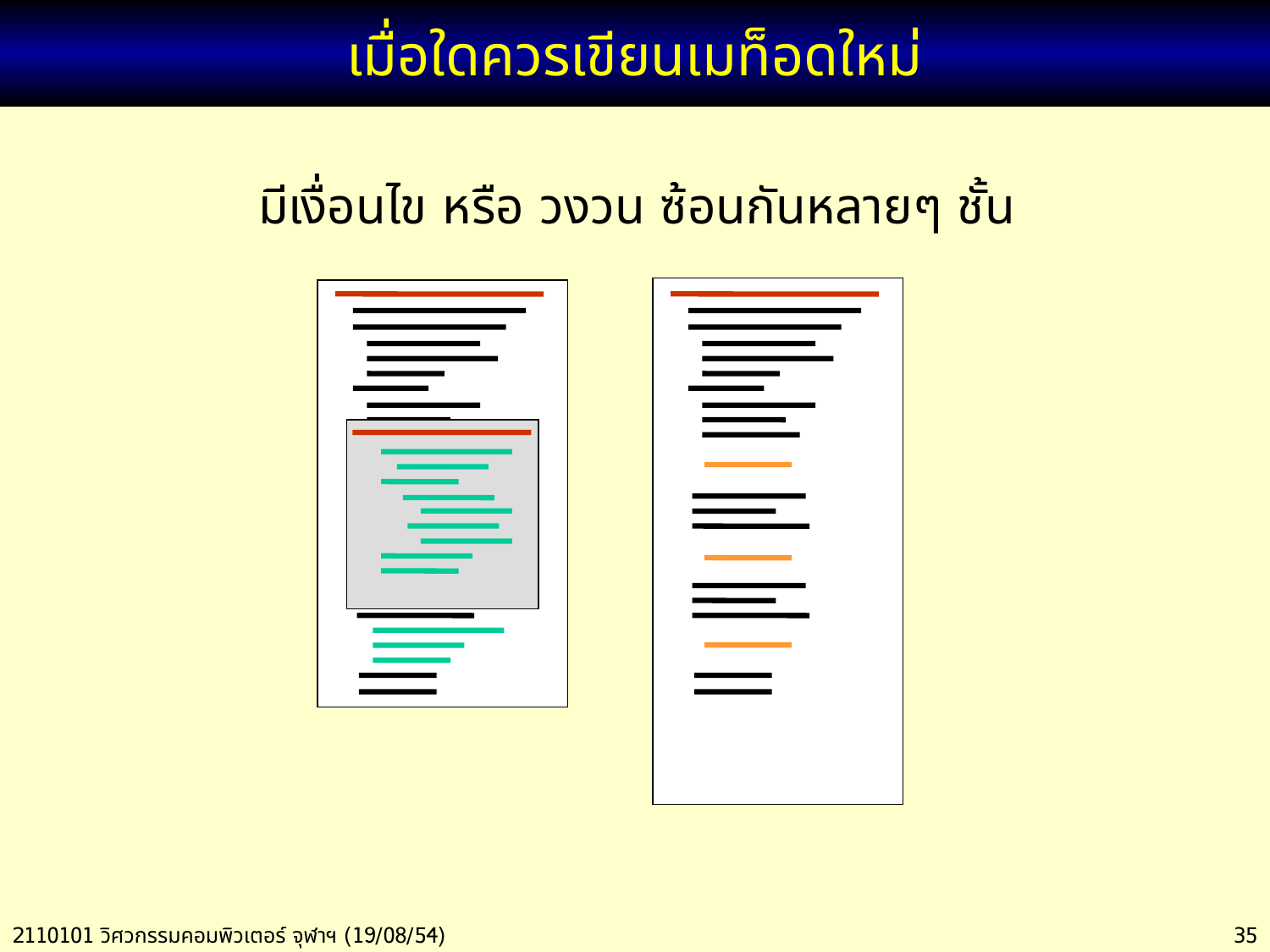

# เมื่อใดควรเขียนเมท็อดใหม่
มีเงื่อนไข หรือ วงวน ซ้อนกันหลายๆ ชั้น